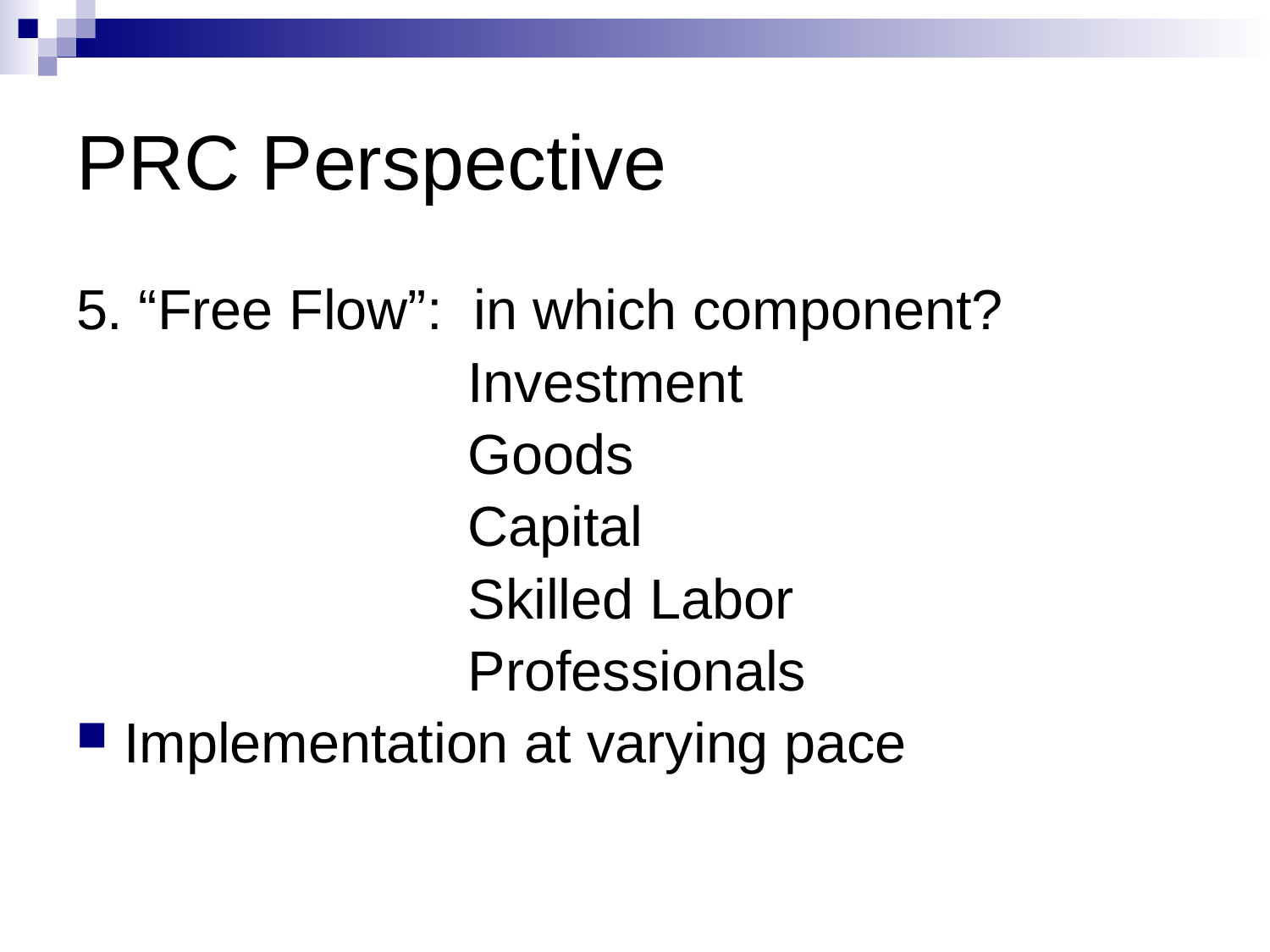

# PRC Perspective
5. “Free Flow”:  in which component?
                         Investment
                         Goods
                         Capital
                         Skilled Labor
                         Professionals
Implementation at varying pace